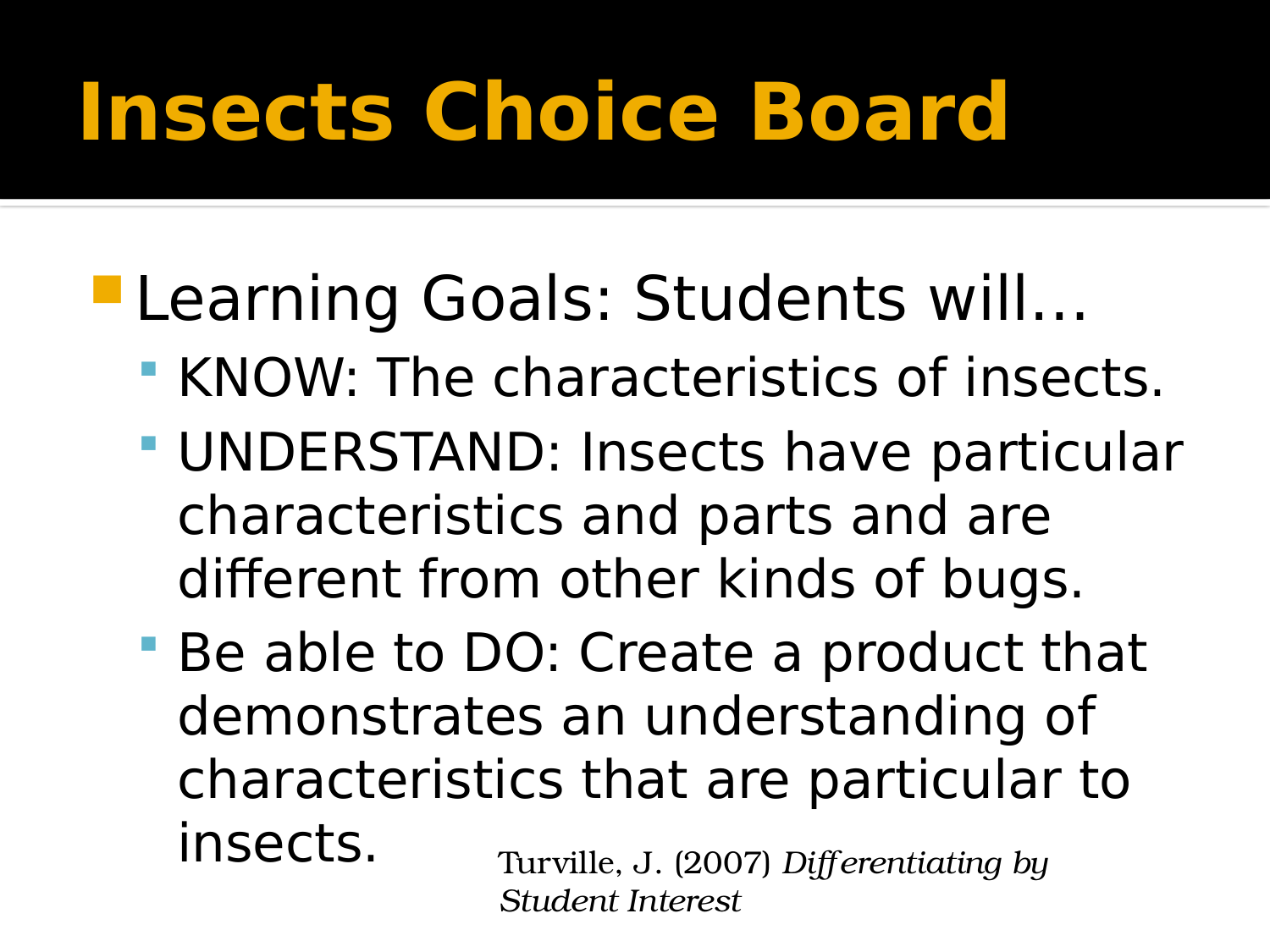

# Insects Choice Board
Learning Goals: Students will…
KNOW: The characteristics of insects.
UNDERSTAND: Insects have particular characteristics and parts and are different from other kinds of bugs.
Be able to DO: Create a product that demonstrates an understanding of characteristics that are particular to insects.
Turville, J. (2007) Differentiating by Student Interest